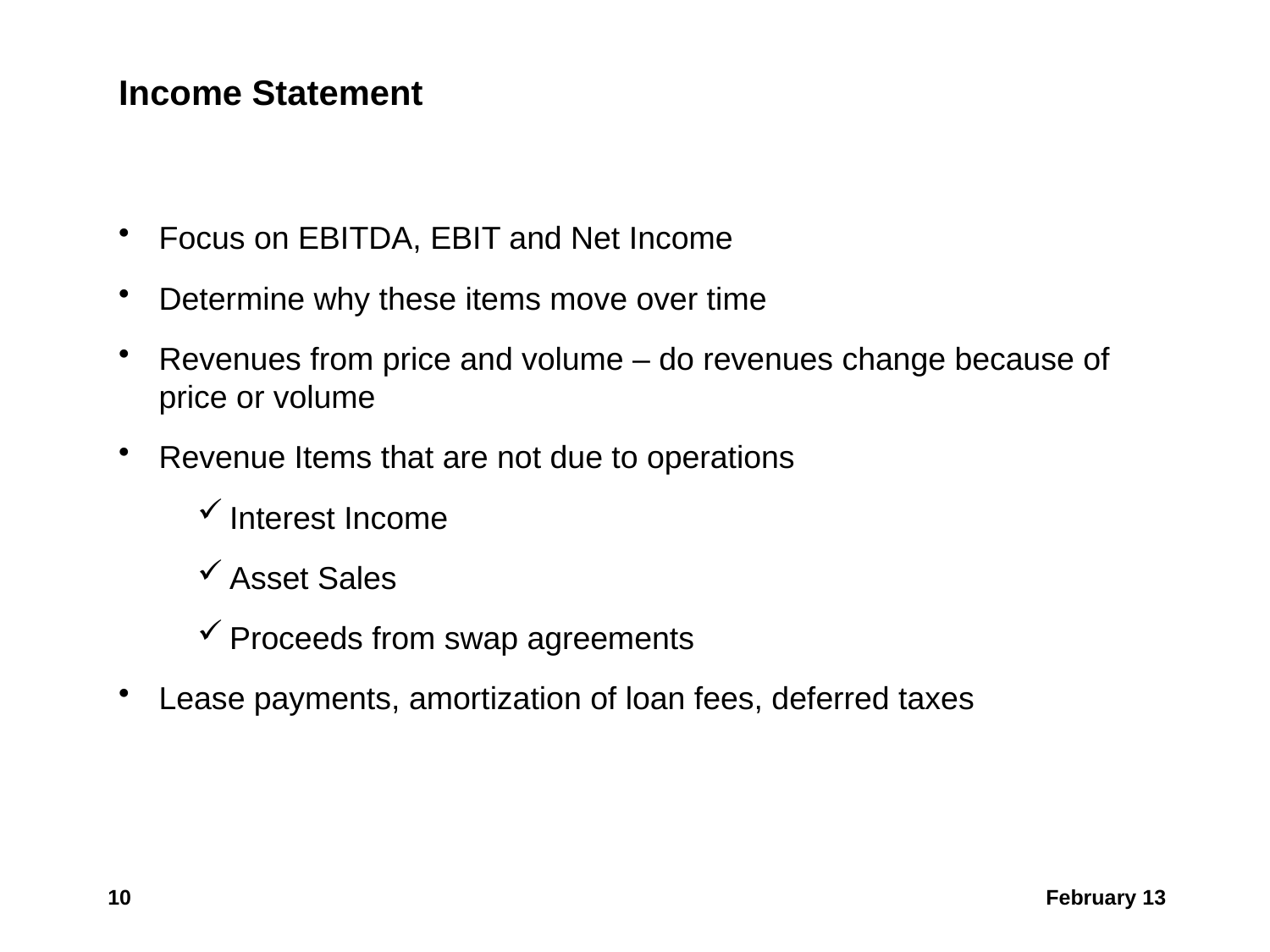

# Income Statement
Focus on EBITDA, EBIT and Net Income
Determine why these items move over time
Revenues from price and volume – do revenues change because of price or volume
Revenue Items that are not due to operations
Interest Income
Asset Sales
Proceeds from swap agreements
Lease payments, amortization of loan fees, deferred taxes